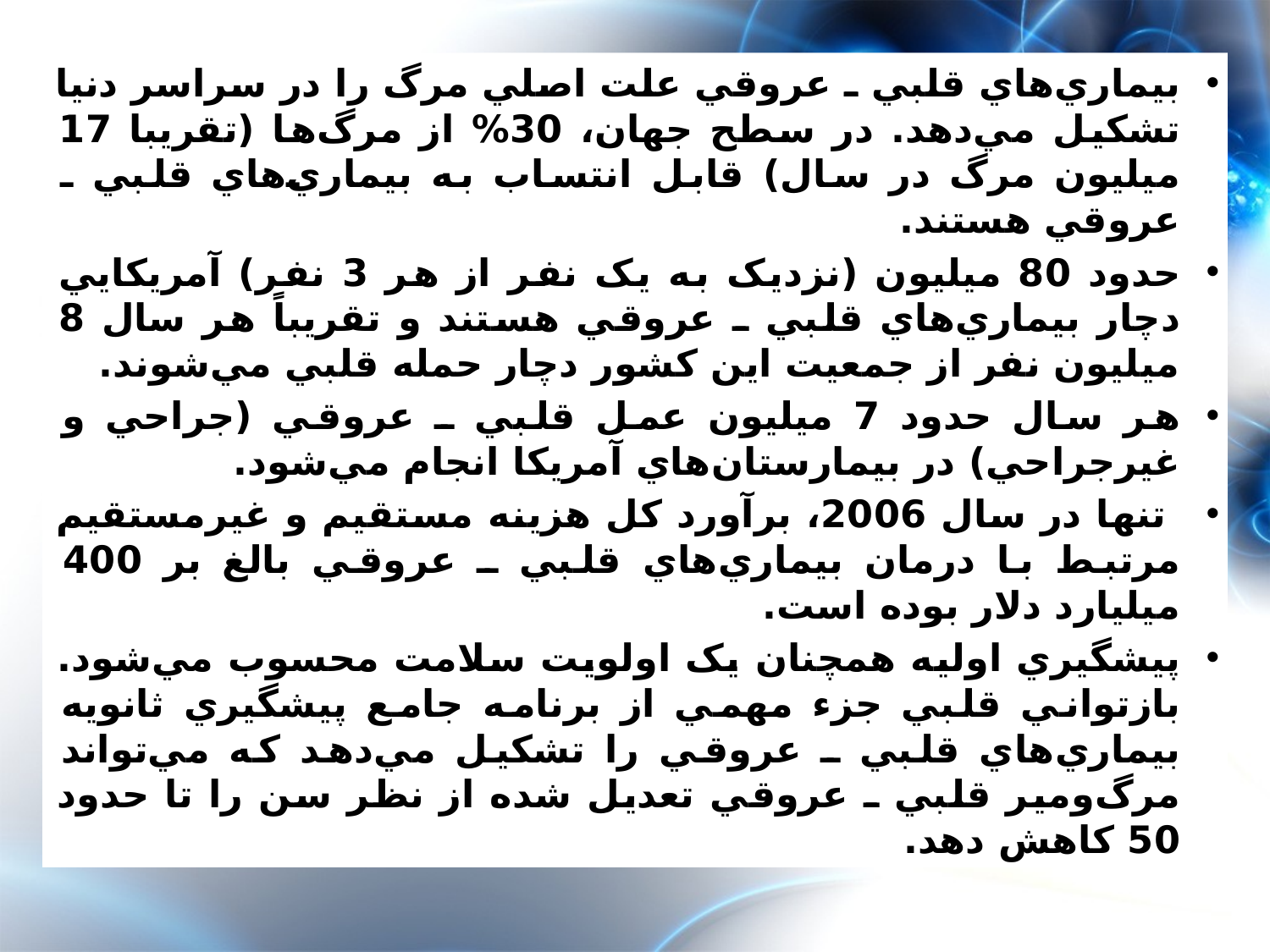

بيماري‌هاي قلبي‌ ـ عروقي علت اصلي مرگ را در سراسر دنيا تشکيل مي‌دهد. در سطح جهان، 30% از مرگ‌ها (تقريبا 17 ميليون مرگ در سال) قابل انتساب به بيماري‌هاي قلبي ـ عروقي هستند.
حدود 80 ميليون (نزديک به يک نفر از هر 3 نفر) آمريکايي دچار بيماري‌هاي قلبي ـ عروقي هستند و تقريباً هر سال 8 ميليون نفر از جمعيت اين کشور دچار حمله قلبي مي‌شوند.
هر سال حدود 7 ميليون عمل قلبي ـ عروقي (جراحي و غيرجراحي) در بيمارستان‌هاي آمريکا انجام مي‌شود.
 تنها در سال 2006، برآورد کل هزينه مستقيم و غيرمستقيم مرتبط با درمان بيماري‌هاي قلبي ـ عروقي بالغ بر 400 ميليارد دلار بوده است.
پيشگيري اوليه همچنان يک اولويت سلامت محسوب مي‌شود. بازتواني قلبي جزء مهمي از برنامه جامع پيشگيري ثانويه بيماري‌هاي قلبي ـ عروقي را تشکيل مي‌دهد که مي‌تواند مرگ‌ومير قلبي ـ عروقي تعديل شده از نظر سن را تا حدود 50 کاهش دهد.